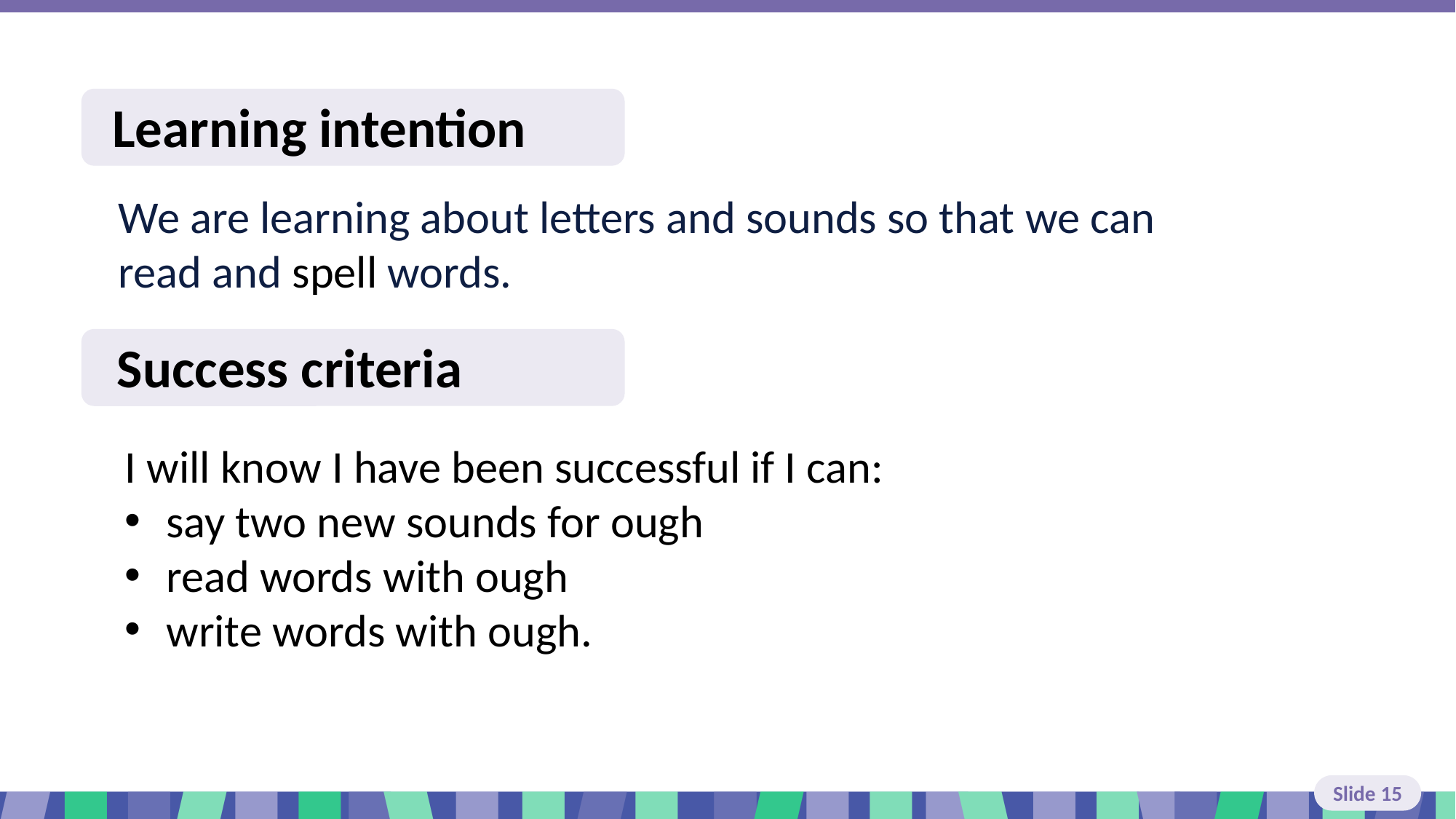

Slide 15 Learning intention and success criteria
I will know I have been successful if I can:
say two new sounds for ough
read words with ough
write words with ough.